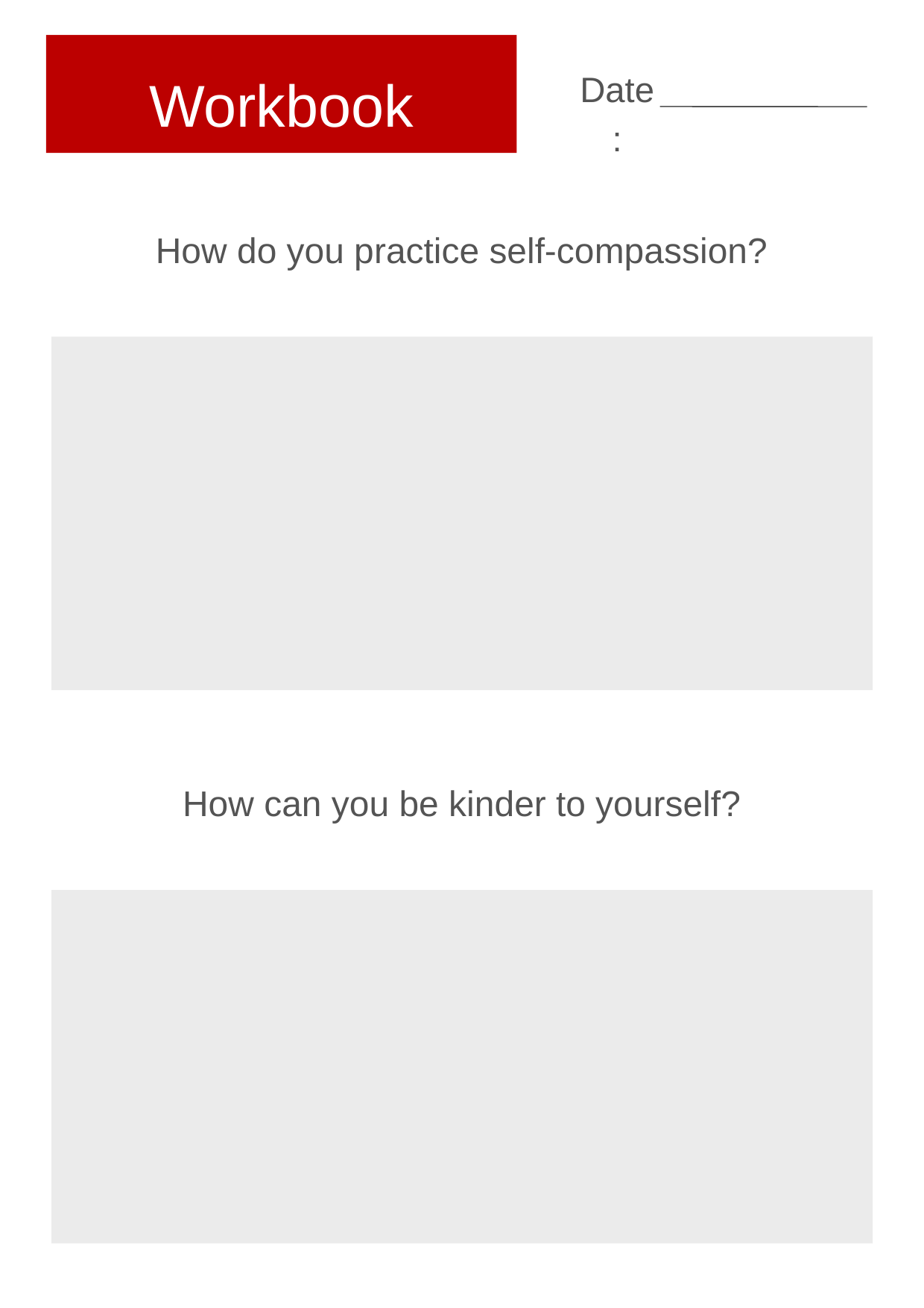

Workbook
Date:

How do you practice self-compassion?

How can you be kinder to yourself?